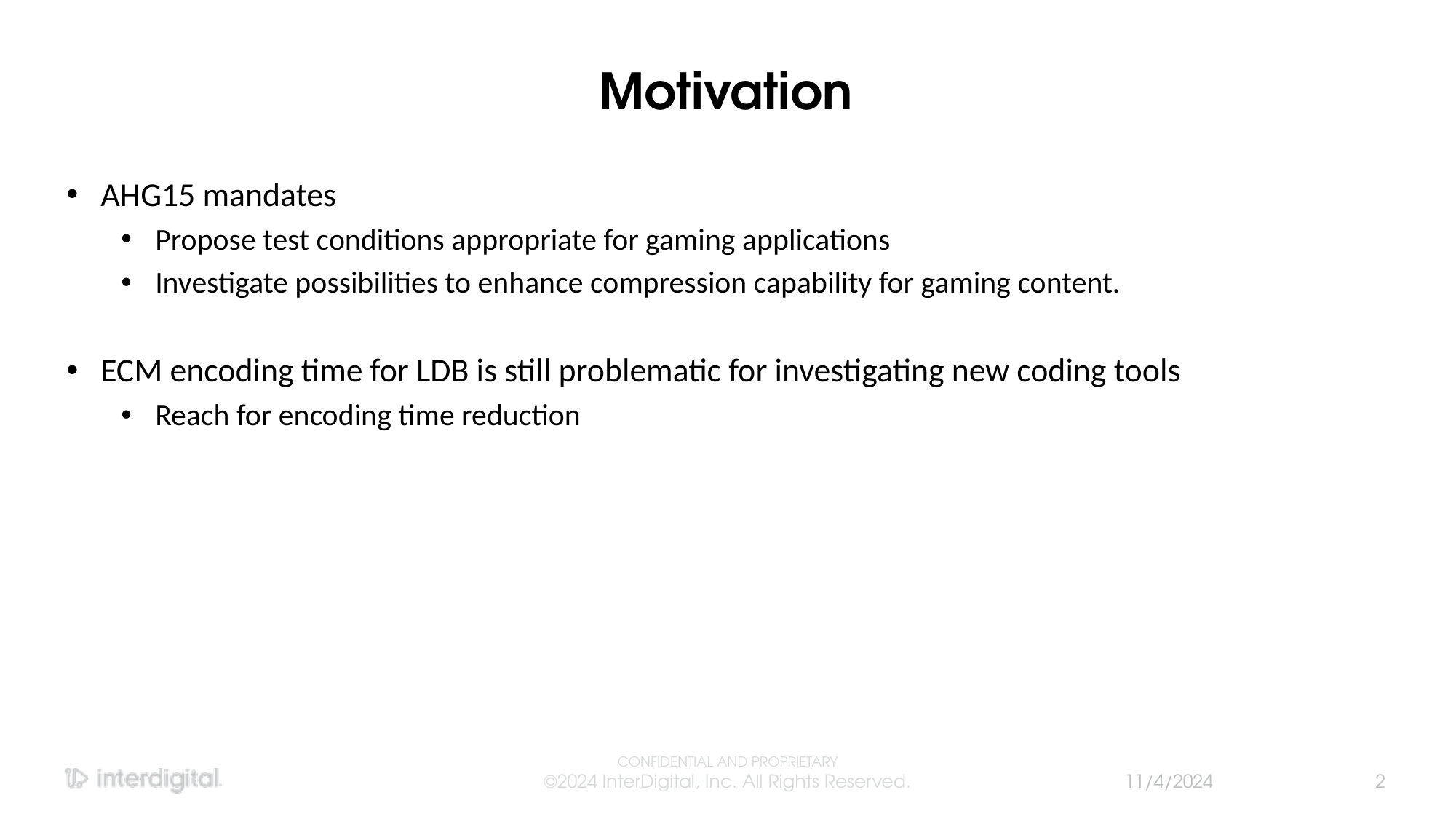

# Motivation
AHG15 mandates
Propose test conditions appropriate for gaming applications
Investigate possibilities to enhance compression capability for gaming content.

ECM encoding time for LDB is still problematic for investigating new coding tools
Reach for encoding time reduction

CONFIDENTIAL AND PROPRIETARY
©2024 InterDigital, Inc. All Rights Reserved.
11/4/2024
2